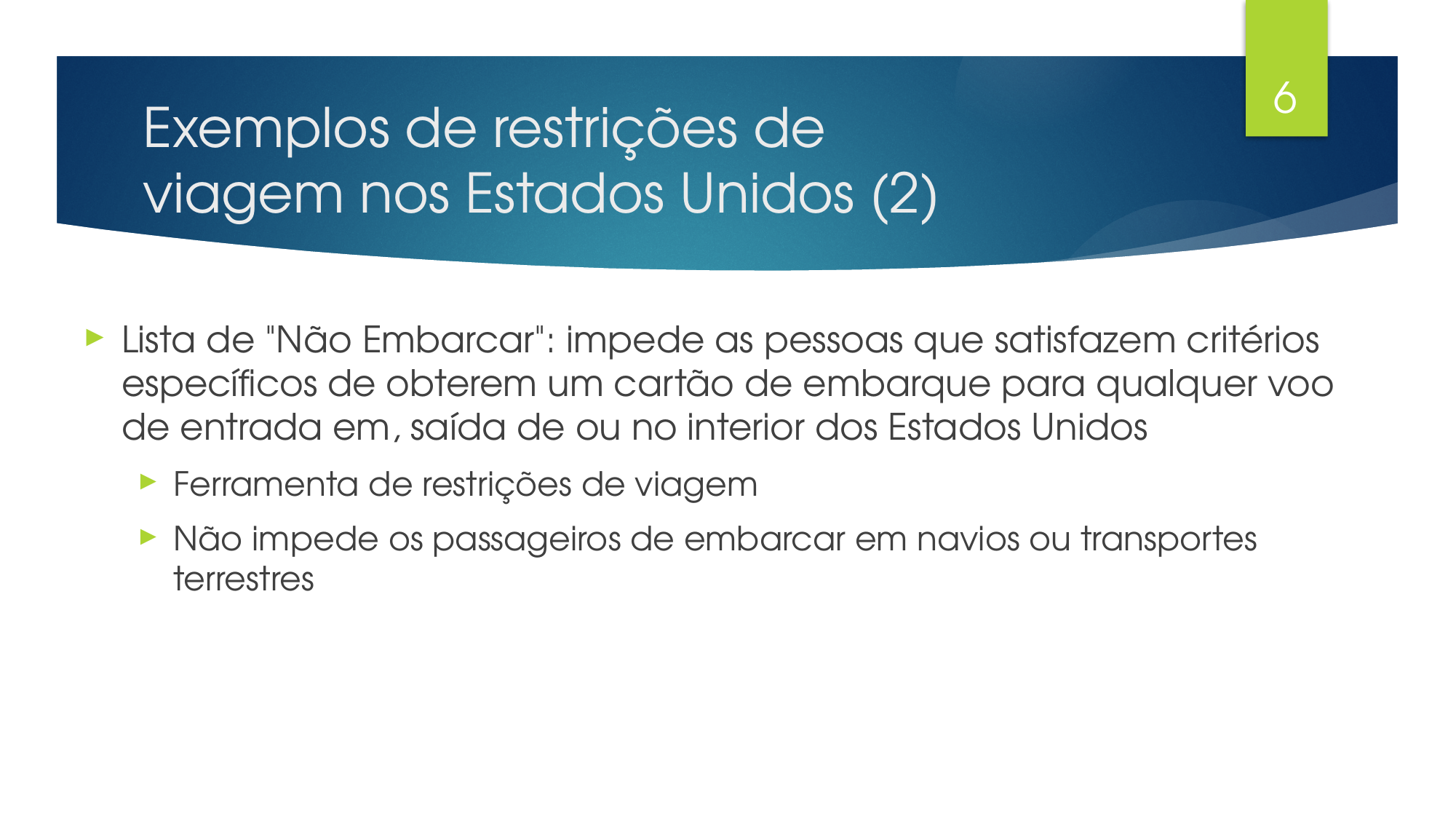

6
# Exemplos de restrições de viagem nos Estados Unidos (2)
Lista de "Não Embarcar": impede as pessoas que satisfazem critérios específicos de obterem um cartão de embarque para qualquer voo de entrada em, saída de ou no interior dos Estados Unidos
Ferramenta de restrições de viagem
Não impede os passageiros de embarcar em navios ou transportes terrestres